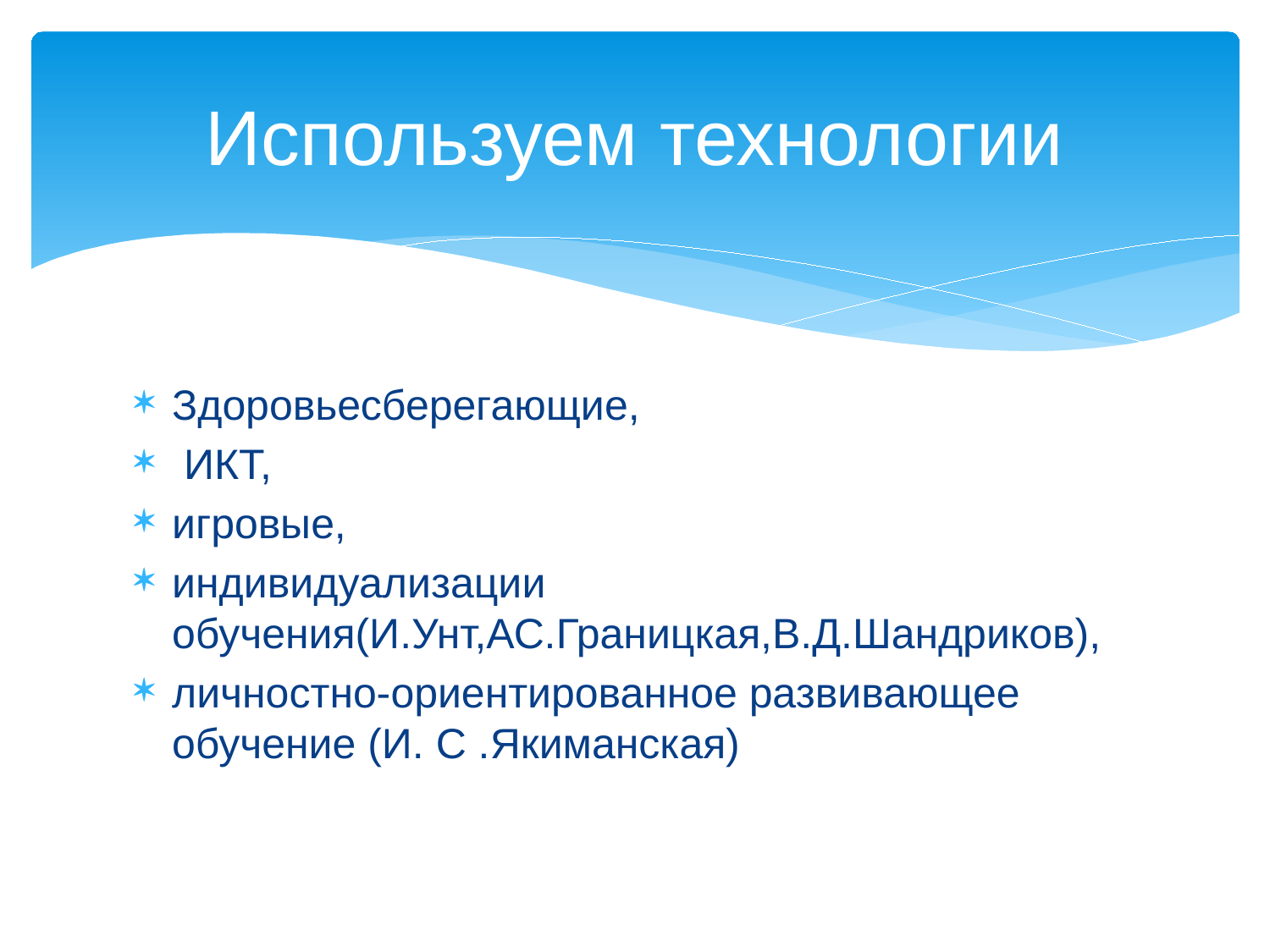

# Используем технологии
Здоровьесберегающие,
 ИКТ,
игровые,
индивидуализации обучения(И.Унт,АС.Границкая,В.Д.Шандриков),
личностно-ориентированное развивающее обучение (И. С .Якиманская)